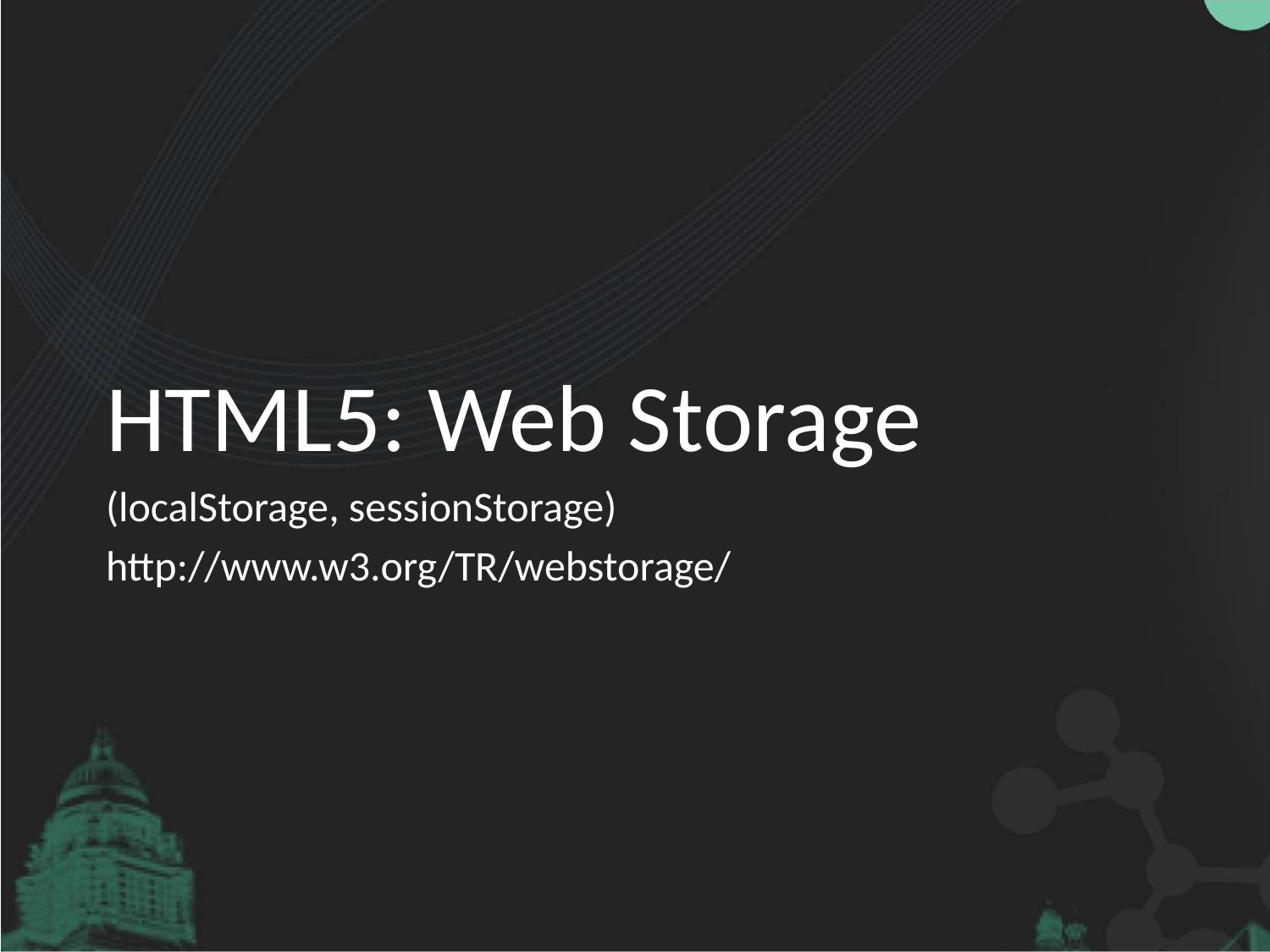

#
HTML5: Web Storage
(localStorage, sessionStorage)
http://www.w3.org/TR/webstorage/